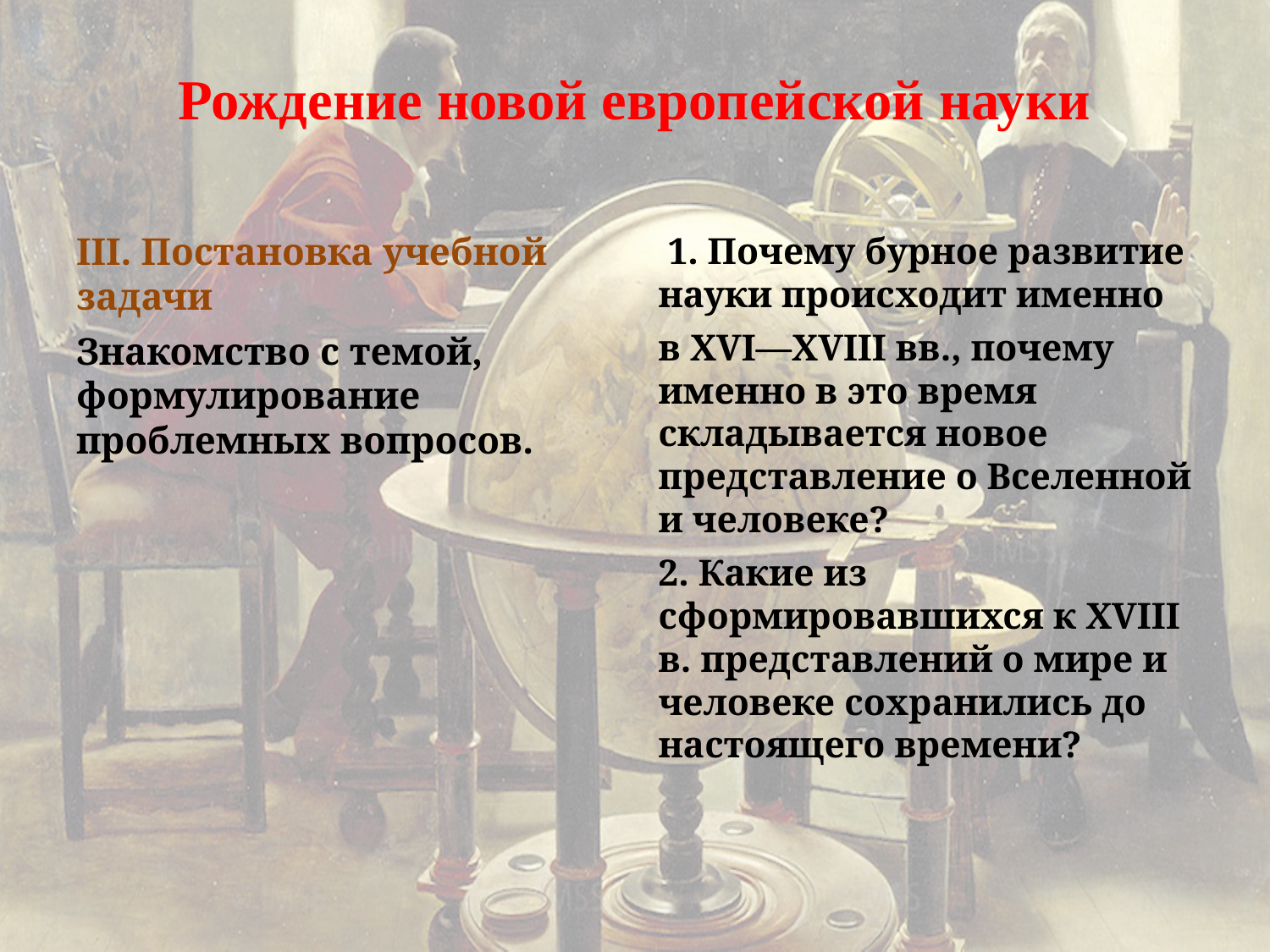

# Рождение новой европейской науки
III. Постановка учебной задачи
Знакомство с темой, формулирование проблемных вопросов.

 1. Почему бурное развитие науки происходит именно
в XVI—XVIII вв., почему именно в это время складывается новое представление о Вселенной и человеке?
2. Какие из сформировавшихся к XVIII в. представлений о мире и человеке сохранились до настоящего времени?